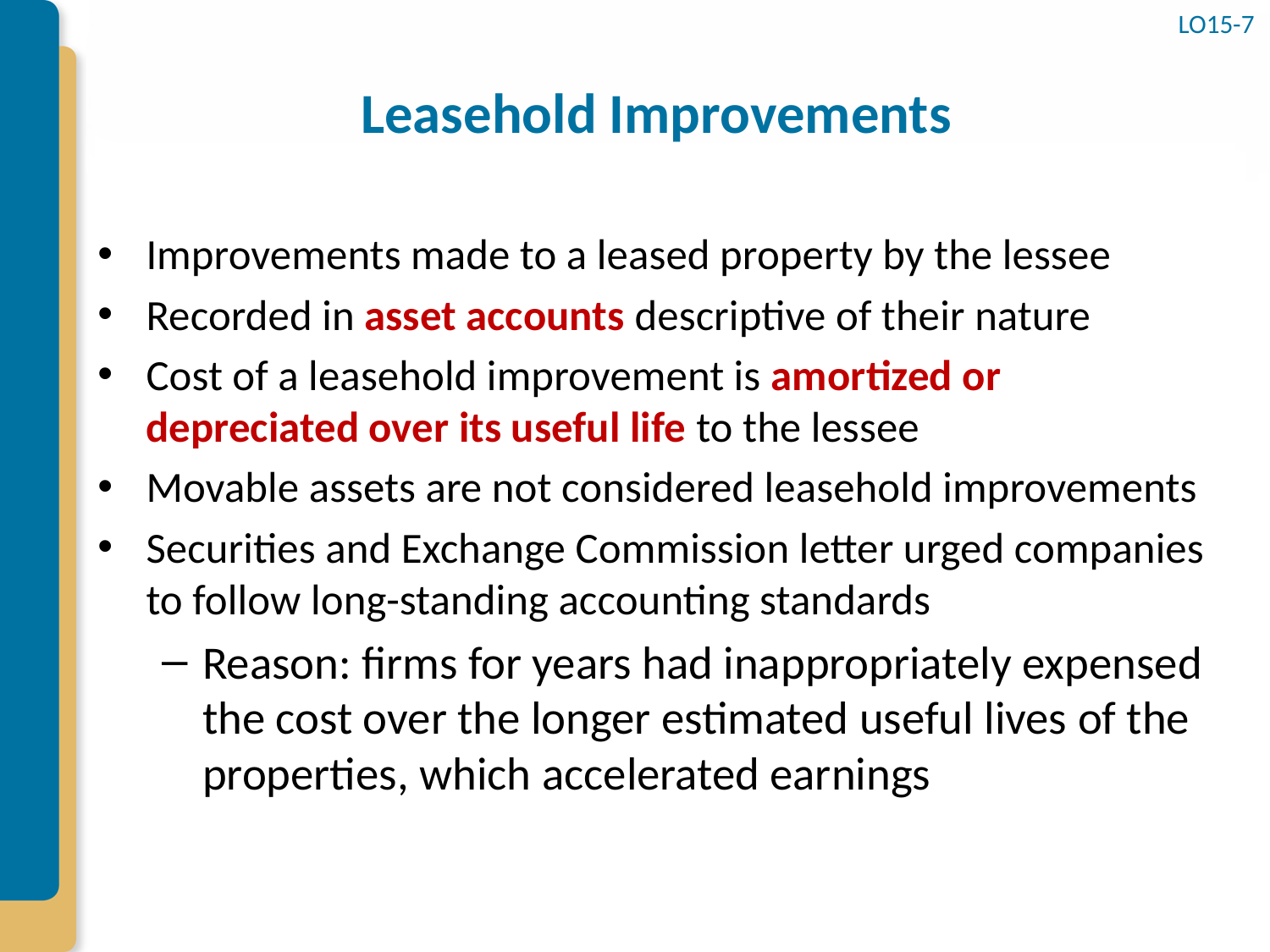

LO15-7
# Leasehold Improvements
Improvements made to a leased property by the lessee
Recorded in asset accounts descriptive of their nature
Cost of a leasehold improvement is amortized or depreciated over its useful life to the lessee
Movable assets are not considered leasehold improvements
Securities and Exchange Commission letter urged companies to follow long-standing accounting standards
Reason: firms for years had inappropriately expensed the cost over the longer estimated useful lives of the properties, which accelerated earnings